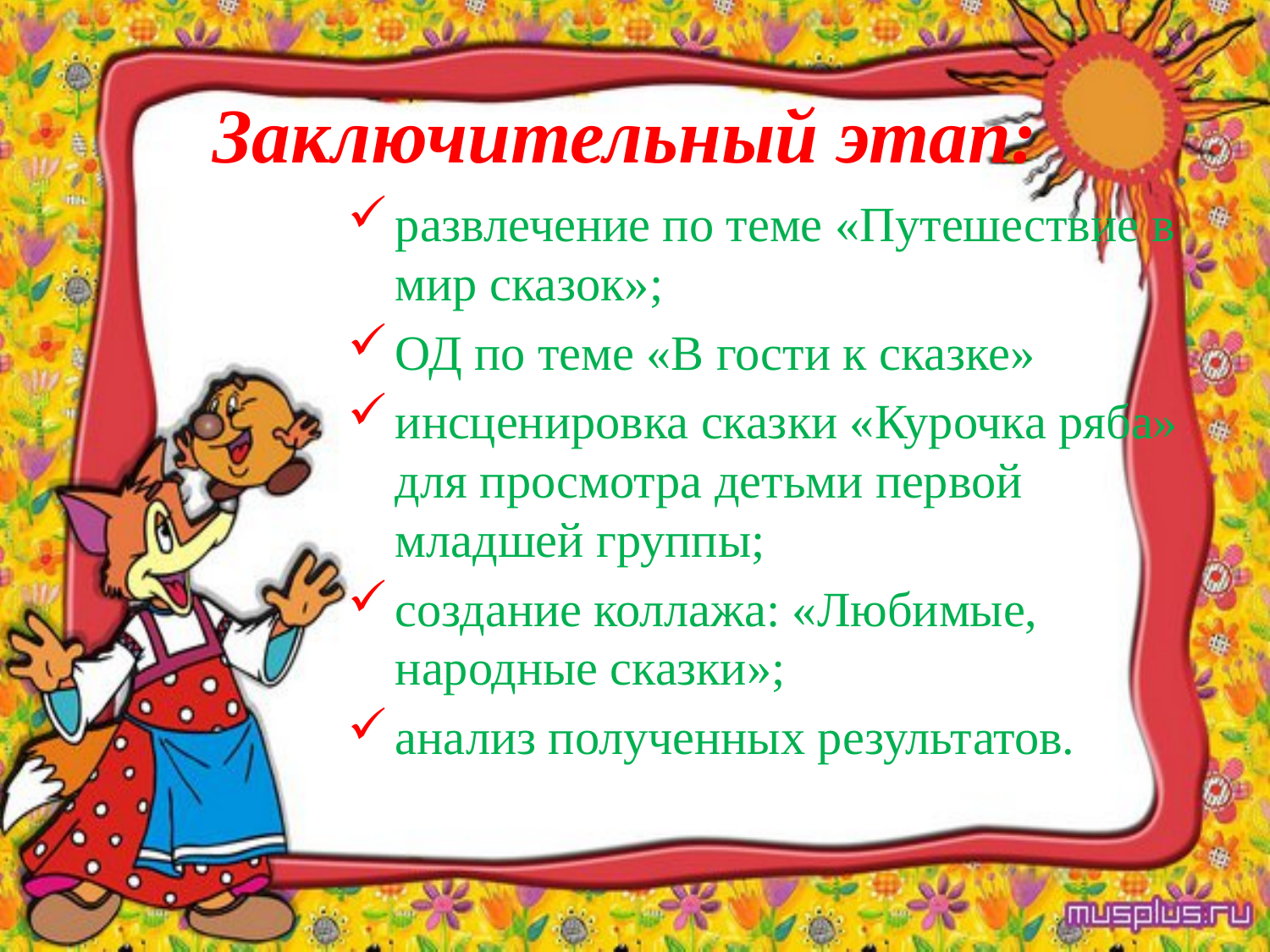

# Заключительный этап:
развлечение по теме «Путешествие в мир сказок»;
ОД по теме «В гости к сказке»
инсценировка сказки «Курочка ряба» для просмотра детьми первой младшей группы;
создание коллажа: «Любимые, народные сказки»;
анализ полученных результатов.